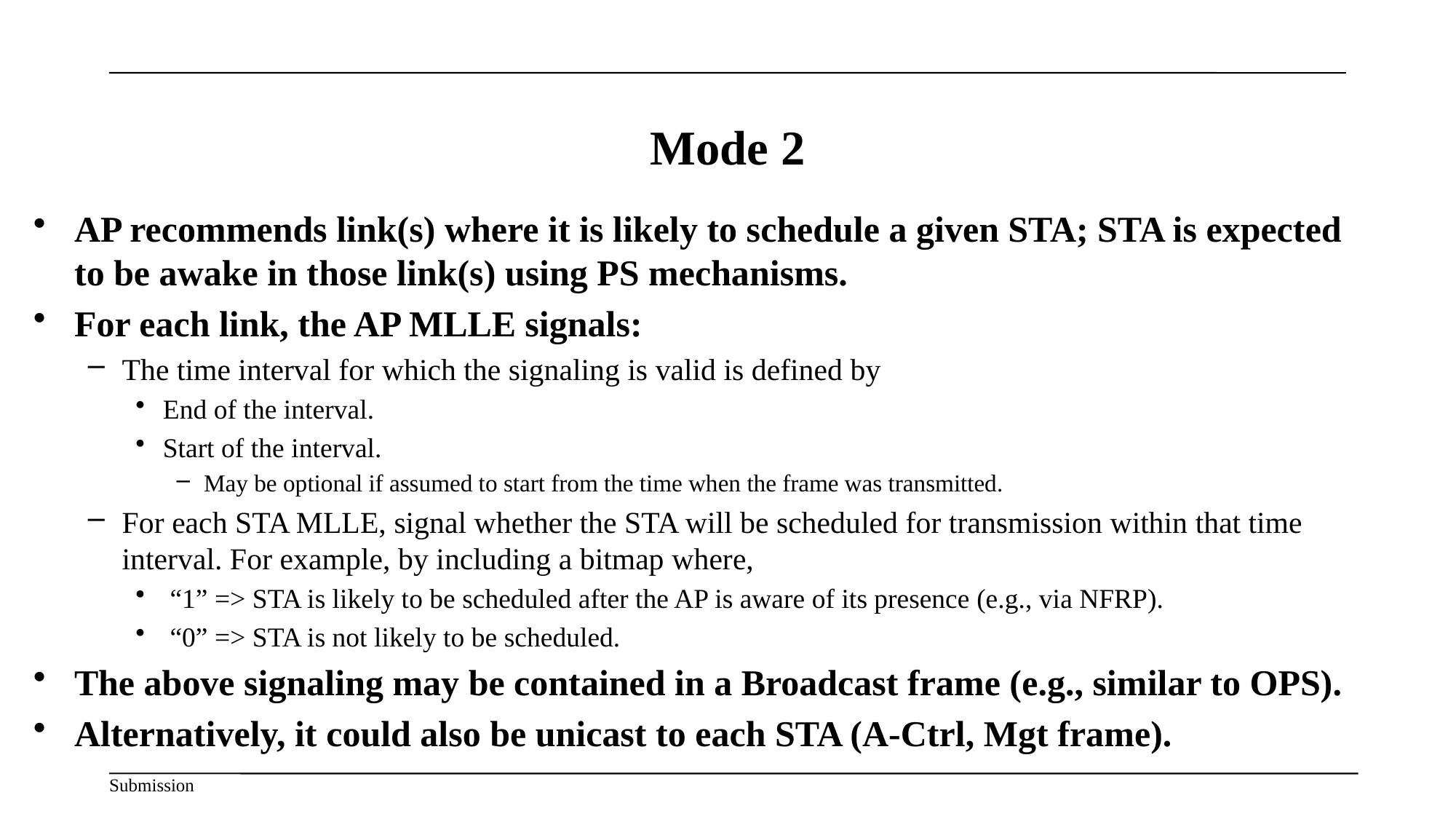

November 2019
# Mode 2
AP recommends link(s) where it is likely to schedule a given STA; STA is expected to be awake in those link(s) using PS mechanisms.
For each link, the AP MLLE signals:
The time interval for which the signaling is valid is defined by
End of the interval.
Start of the interval.
May be optional if assumed to start from the time when the frame was transmitted.
For each STA MLLE, signal whether the STA will be scheduled for transmission within that time interval. For example, by including a bitmap where,
 “1” => STA is likely to be scheduled after the AP is aware of its presence (e.g., via NFRP).
 “0” => STA is not likely to be scheduled.
The above signaling may be contained in a Broadcast frame (e.g., similar to OPS).
Alternatively, it could also be unicast to each STA (A-Ctrl, Mgt frame).
Slide 12
Dibakar Das, Intel